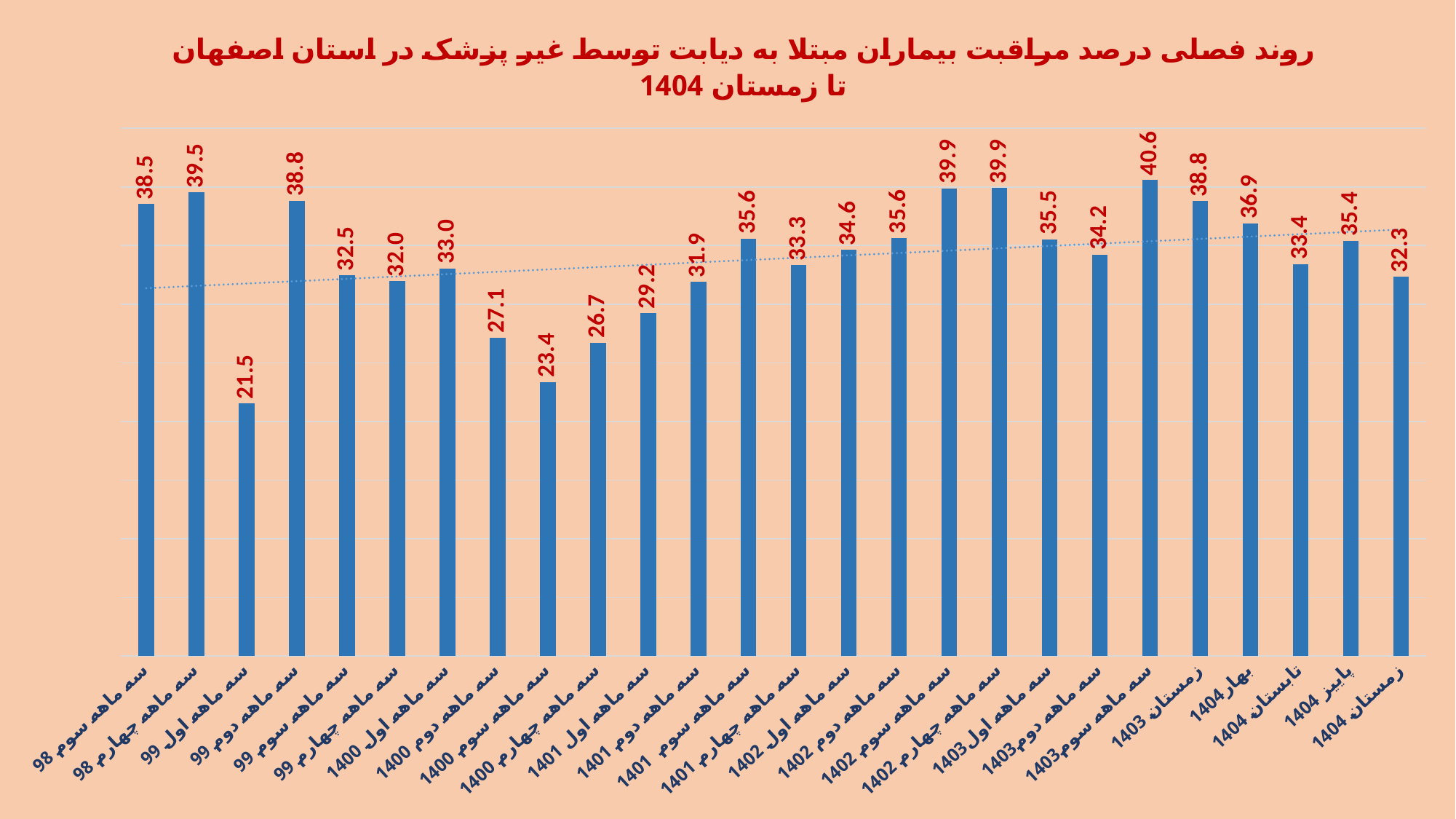

### Chart: روند فصلی درصد مراقبت بیماران مبتلا به دیابت توسط غیر پزشک در استان اصفهان تا زمستان 1404

| Category |  |
|---|---|
| سه ماهه سوم 98 | 38.54811722698497 |
| سه ماهه چهارم 98 | 39.546045555965776 |
| سه ماهه اول 99 | 21.525383562795746 |
| سه ماهه دوم 99 | 38.830917383958294 |
| سه ماهه سوم 99 | 32.46964403085757 |
| سه ماهه چهارم 99 | 31.97404505056903 |
| سه ماهه اول 1400 | 33.046636454215275 |
| سه ماهه دوم 1400 | 27.146513036705528 |
| سه ماهه سوم 1400 | 23.358367493492118 |
| سه ماهه چهارم 1400 | 26.708650939101403 |
| سه ماهه اول 1401 | 29.21503434152851 |
| سه ماهه دوم 1401 | 31.9 |
| سه ماهه سوم  1401 | 35.59 |
| سه ماهه چهارم 1401 | 33.32 |
| سه ماهه اول 1402 | 34.64 |
| سه ماهه دوم 1402 | 35.63 |
| سه ماهه سوم 1402 | 39.88 |
| سه ماهه چهارم 1402 | 39.9 |
| سه ماهه اول1403 | 35.53 |
| سه ماهه دوم1403 | 34.24 |
| سه ماهه سوم1403 | 40.61 |
| زمستان 1403 | 38.79 |
| بهار1404 | 36.89 |
| تابستان 1404 | 33.41 |
| پاییز 1404 | 35.41 |
| زمستان 1404 | 32.34 |